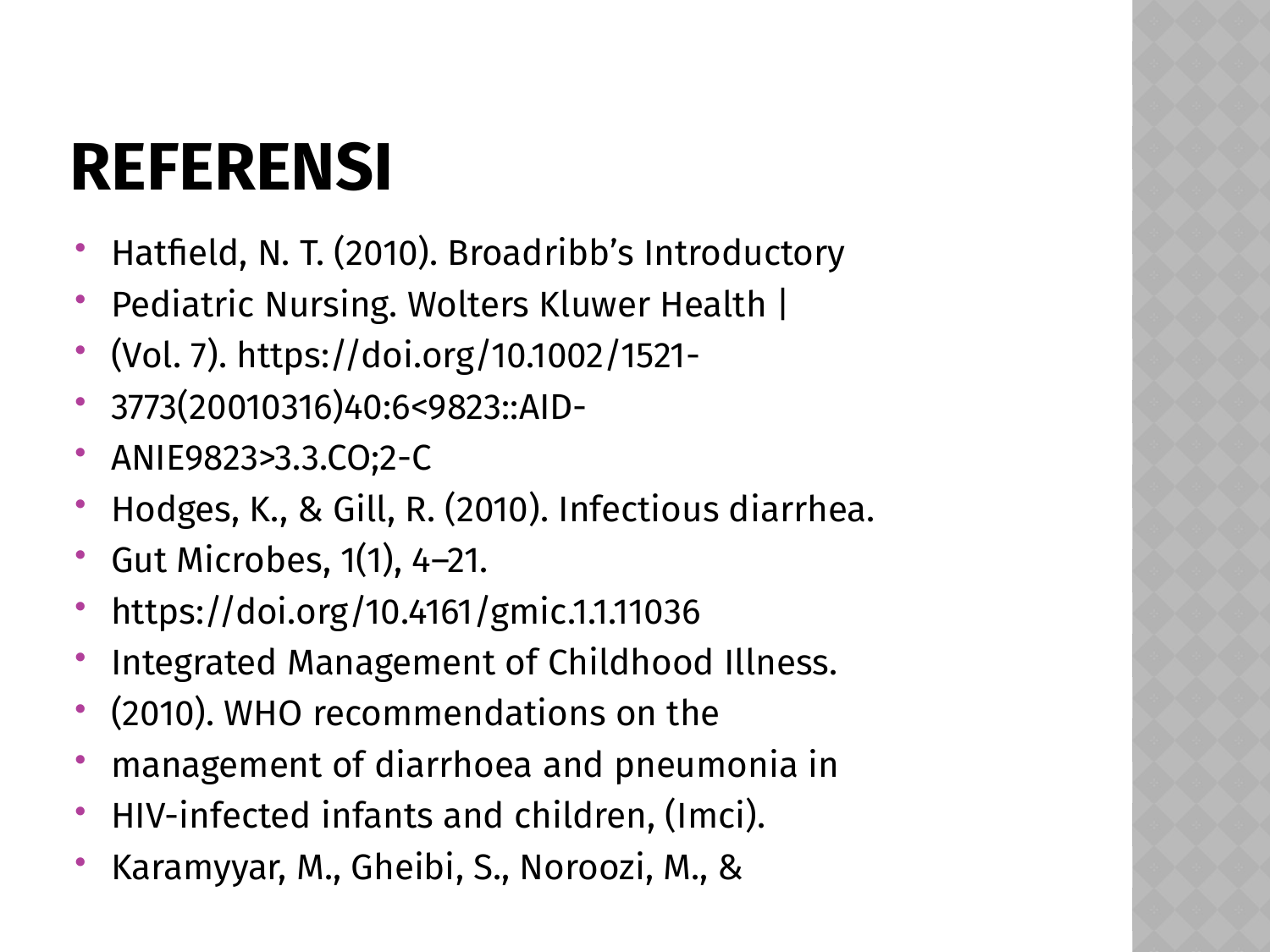

# REFERENSI
Hatfield, N. T. (2010). Broadribb’s Introductory
Pediatric Nursing. Wolters Kluwer Health |
(Vol. 7). https://doi.org/10.1002/1521-
3773(20010316)40:6<9823::AID-
ANIE9823>3.3.CO;2-C
Hodges, K., & Gill, R. (2010). Infectious diarrhea.
Gut Microbes, 1(1), 4–21.
https://doi.org/10.4161/gmic.1.1.11036
Integrated Management of Childhood Illness.
(2010). WHO recommendations on the
management of diarrhoea and pneumonia in
HIV-infected infants and children, (Imci).
Karamyyar, M., Gheibi, S., Noroozi, M., &